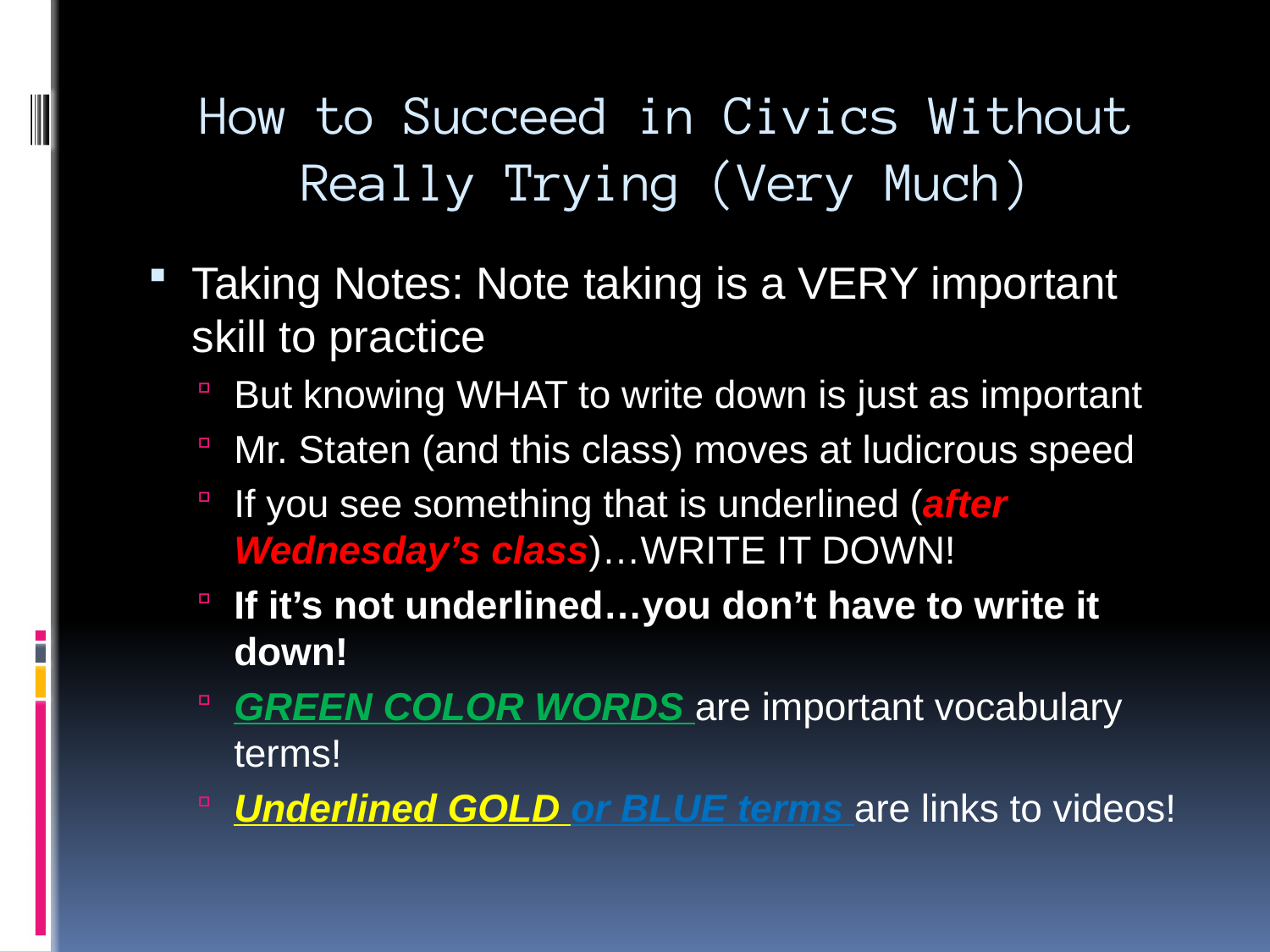

# How to Succeed in Civics Without Really Trying (Very Much)
Taking Notes: Note taking is a VERY important skill to practice
But knowing WHAT to write down is just as important
Mr. Staten (and this class) moves at ludicrous speed
If you see something that is underlined (after Wednesday’s class)…WRITE IT DOWN!
If it’s not underlined…you don’t have to write it down!
GREEN COLOR WORDS are important vocabulary terms!
Underlined GOLD or BLUE terms are links to videos!